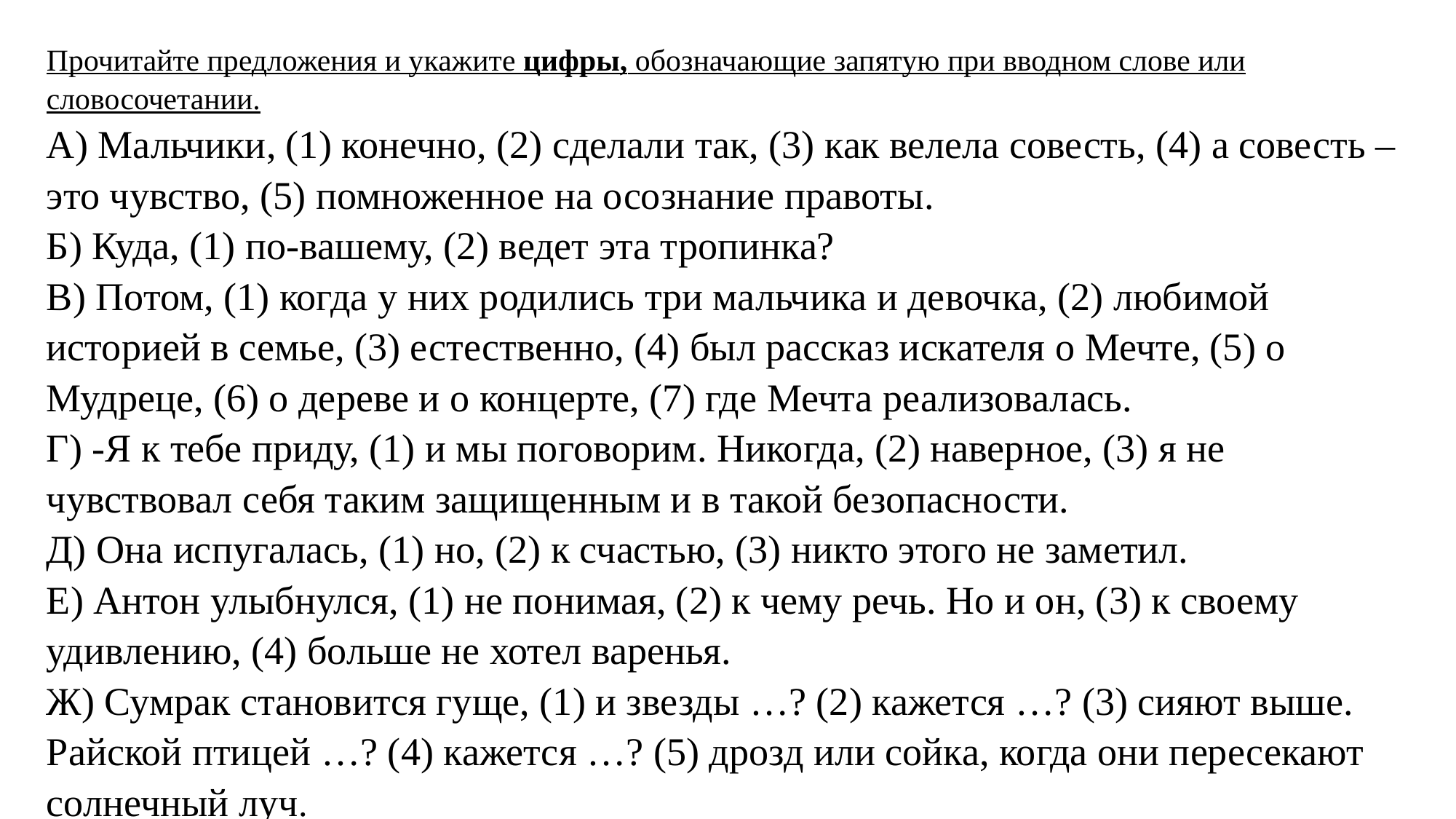

Прочитайте предложения и укажите цифры, обозначающие запятую при вводном слове или словосочетании.
А) Мальчики, (1) конечно, (2) сделали так, (3) как велела совесть, (4) а совесть – это чувство, (5) помноженное на осознание правоты.
Б) Куда, (1) по-вашему, (2) ведет эта тропинка?
В) Потом, (1) когда у них родились три мальчика и девочка, (2) любимой историей в семье, (3) естественно, (4) был рассказ искателя о Мечте, (5) о Мудреце, (6) о дереве и о концерте, (7) где Мечта реализовалась.
Г) -Я к тебе приду, (1) и мы поговорим. Никогда, (2) наверное, (3) я не чувствовал себя таким защищенным и в такой безопасности.
Д) Она испугалась, (1) но, (2) к счастью, (3) никто этого не заметил.
Е) Антон улыбнулся, (1) не понимая, (2) к чему речь. Но и он, (3) к своему удивлению, (4) больше не хотел варенья.
Ж) Сумрак становится гуще, (1) и звезды …? (2) кажется …? (3) сияют выше.
Райской птицей …? (4) кажется …? (5) дрозд или сойка, когда они пересекают солнечный луч.